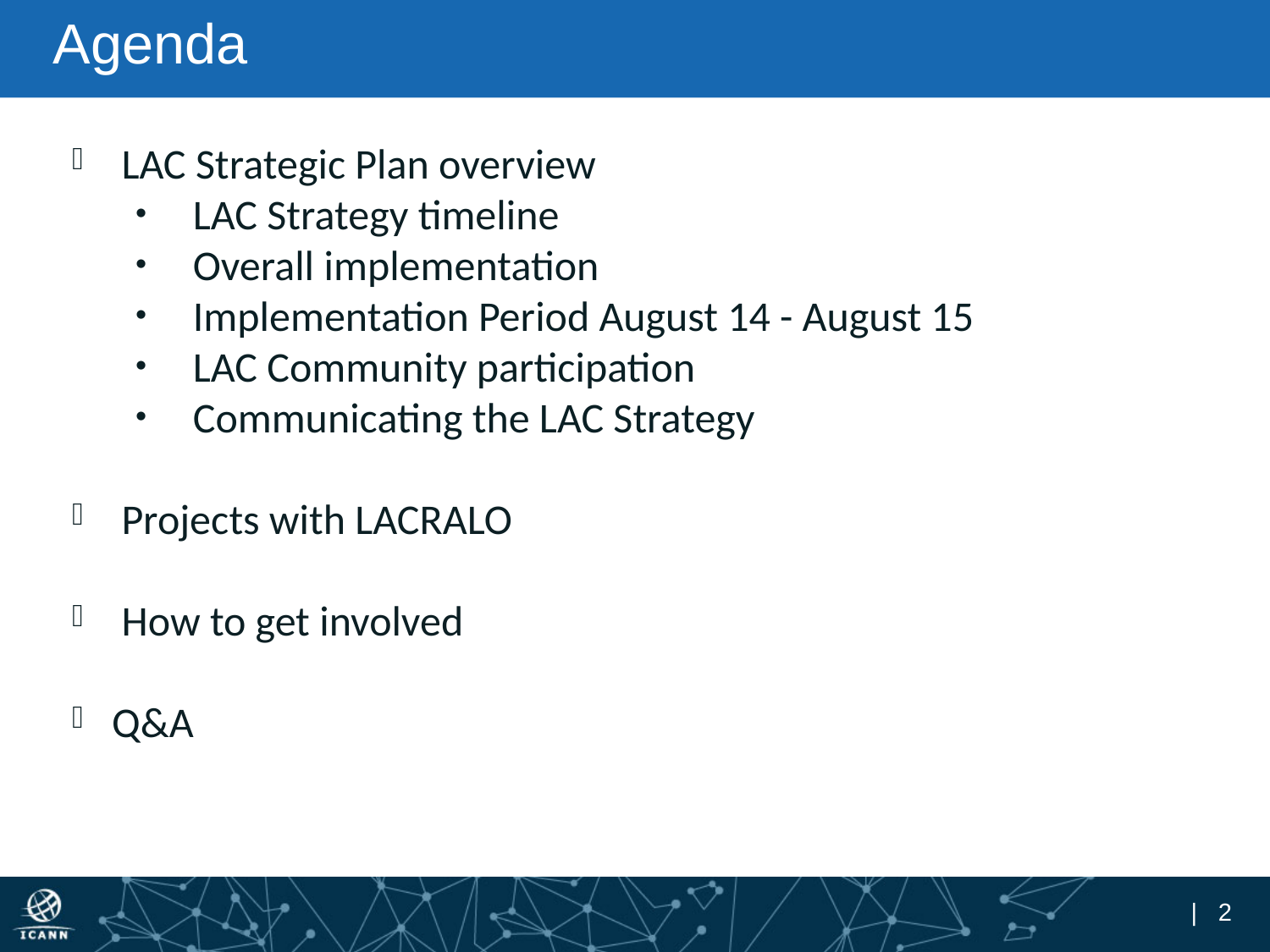

# Agenda
 LAC Strategic Plan overview
 LAC Strategy timeline
 Overall implementation
 Implementation Period August 14 - August 15
 LAC Community participation
 Communicating the LAC Strategy

 Projects with LACRALO

 How to get involved

Q&A